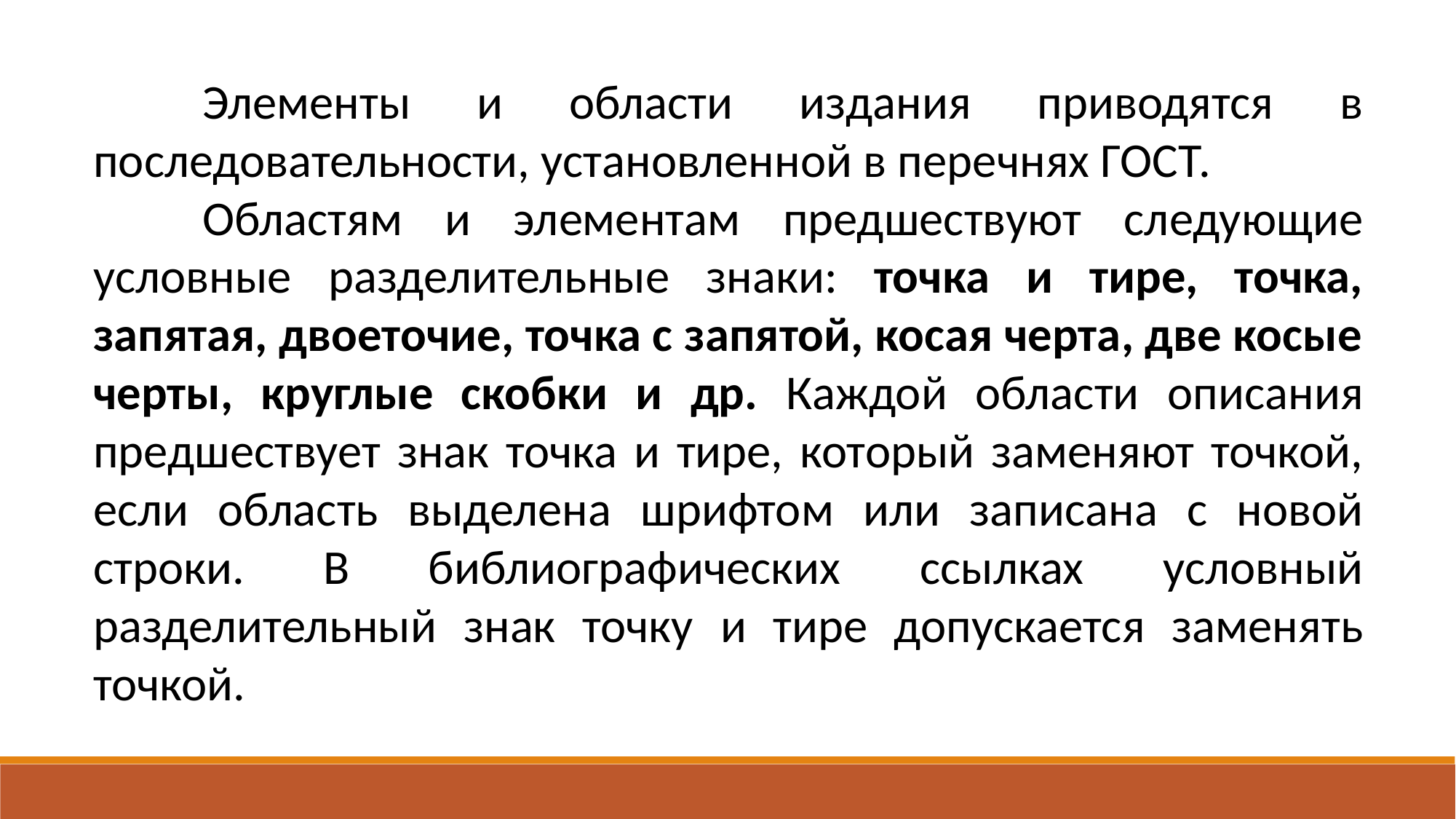

Элементы и области издания приводятся в последовательности, установленной в перечнях ГОСТ.
	Областям и элементам предшествуют следующие условные разделительные знаки: точка и тире, точка, запятая, двоеточие, точка с запятой, косая черта, две косые черты, круглые скобки и др. Каждой области описания предшествует знак точка и тире, который заменяют точкой, если область выделена шрифтом или записана с новой строки. В библиографических ссылках условный разделительный знак точку и тире допускается заменять точкой.